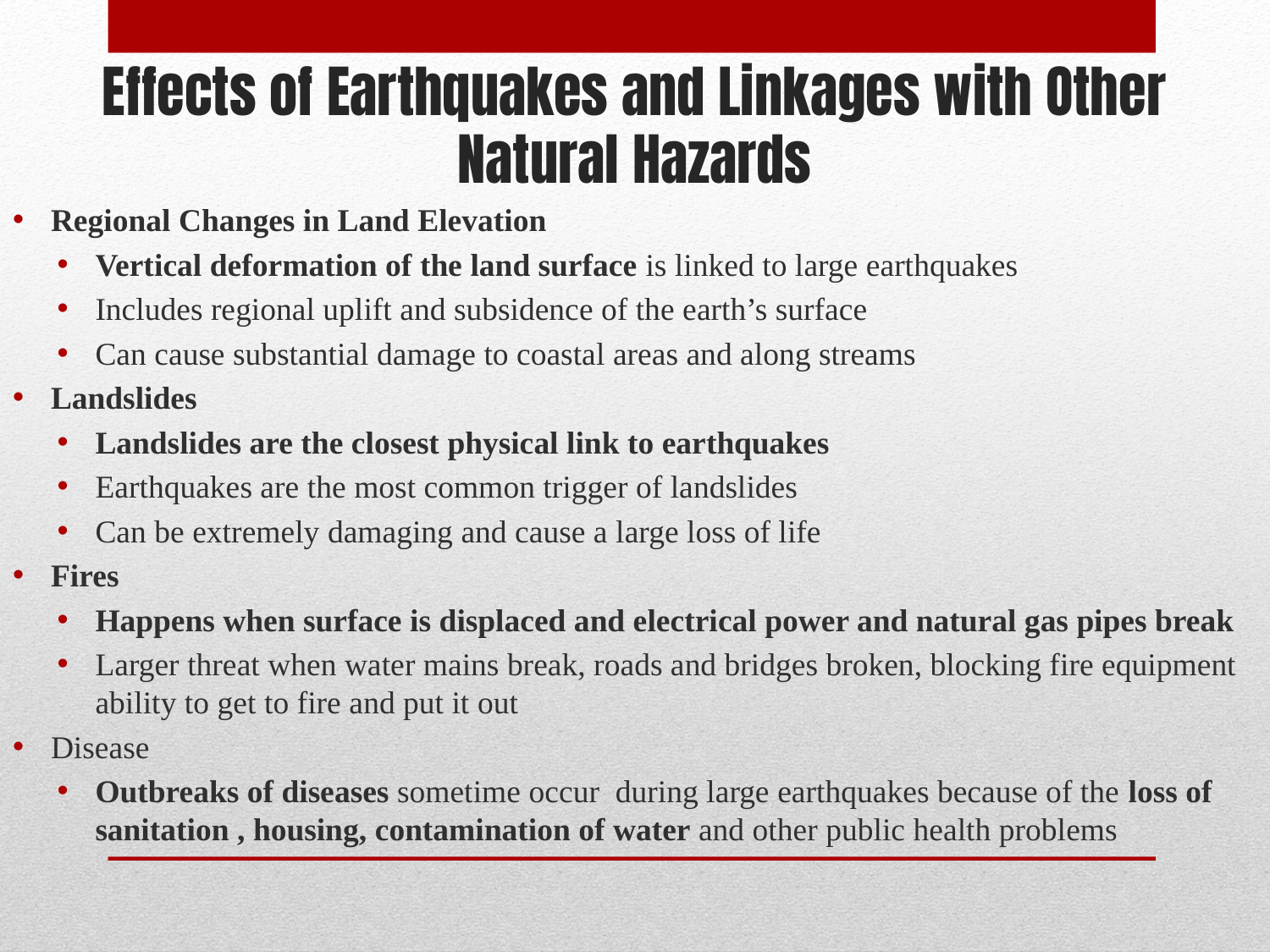

Effects of Earthquakes and Linkages with Other Natural Hazards
Regional Changes in Land Elevation
Vertical deformation of the land surface is linked to large earthquakes
Includes regional uplift and subsidence of the earth’s surface
Can cause substantial damage to coastal areas and along streams
Landslides
Landslides are the closest physical link to earthquakes
Earthquakes are the most common trigger of landslides
Can be extremely damaging and cause a large loss of life
Fires
Happens when surface is displaced and electrical power and natural gas pipes break
Larger threat when water mains break, roads and bridges broken, blocking fire equipment ability to get to fire and put it out
Disease
Outbreaks of diseases sometime occur  during large earthquakes because of the loss of sanitation , housing, contamination of water and other public health problems